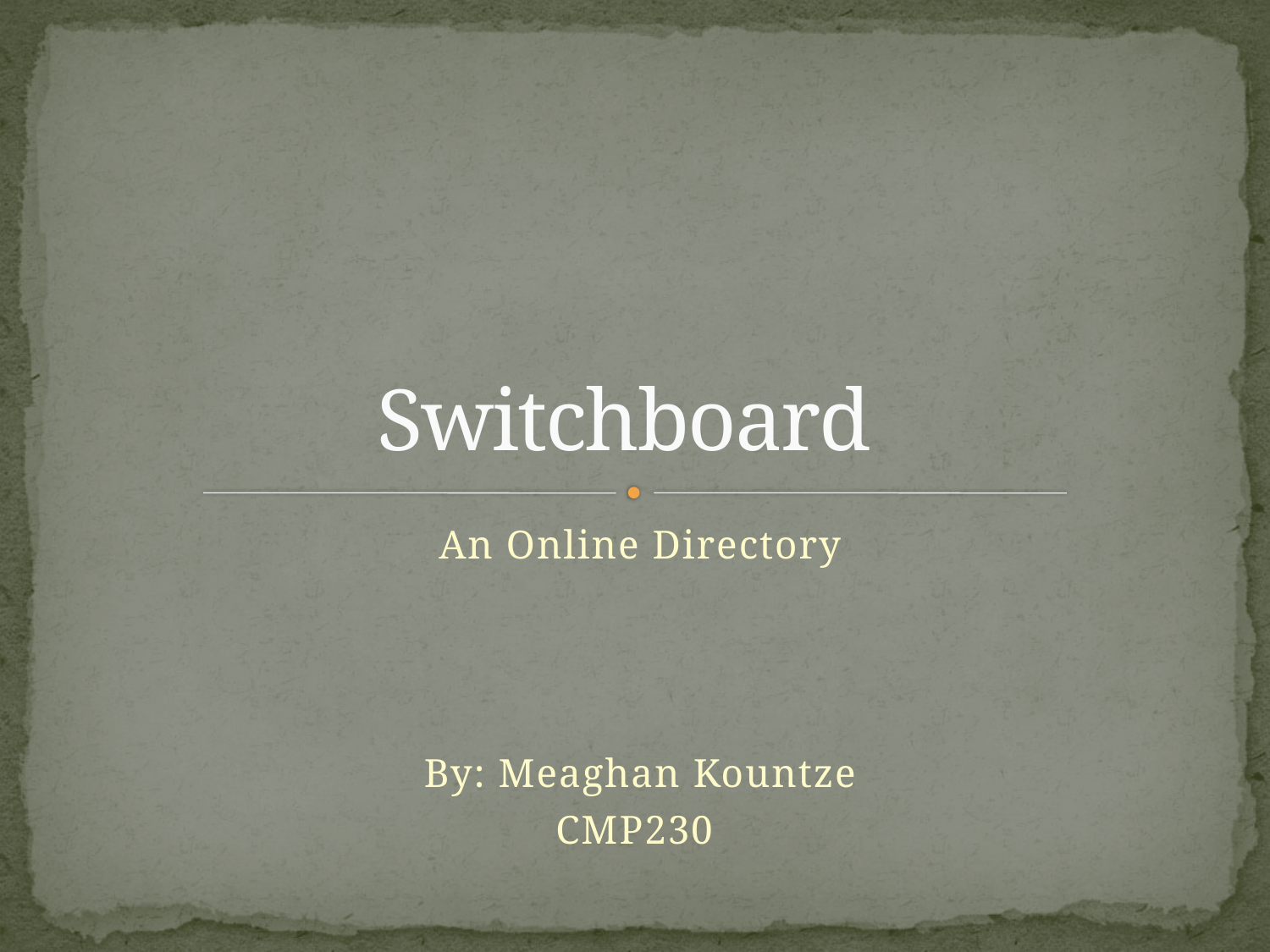

# Switchboard
An Online Directory

By: Meaghan Kountze
CMP230